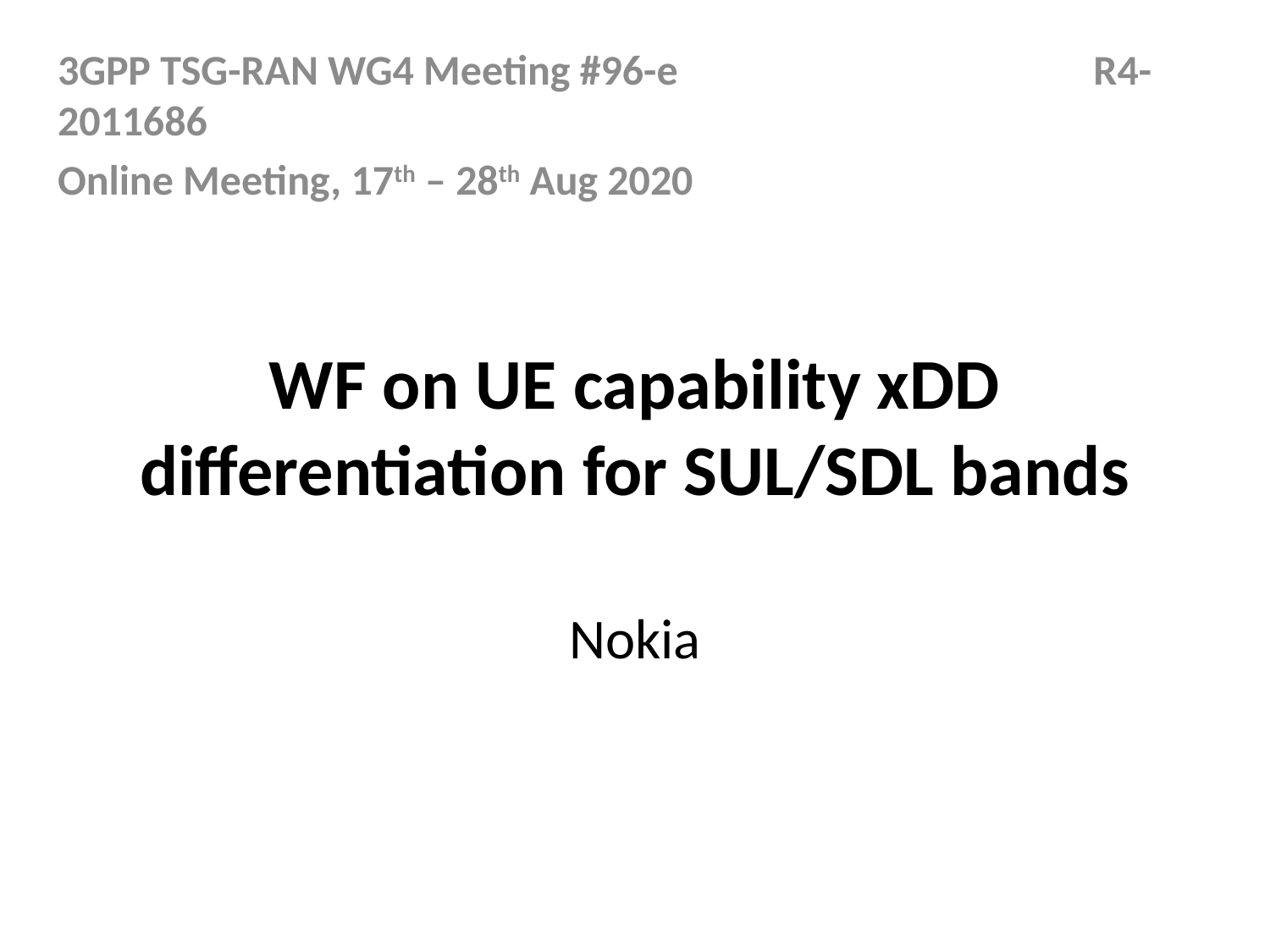

3GPP TSG-RAN WG4 Meeting #96-e    	　　　　　　 R4-2011686
Online Meeting, 17th – 28th Aug 2020
# WF on UE capability xDD differentiation for SUL/SDL bands
Nokia